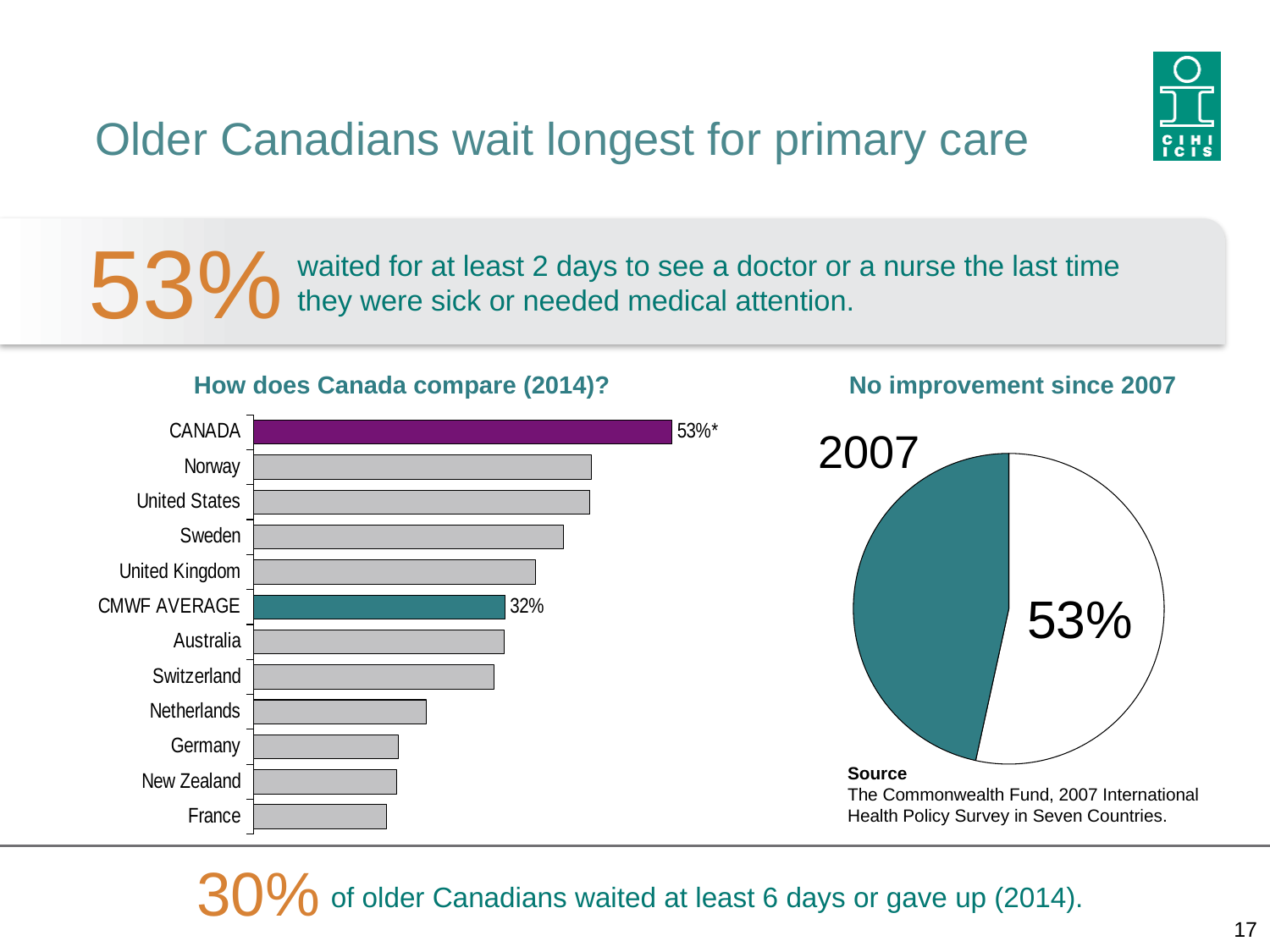

# Older Canadians wait longest for primary care
53%

waited for at least 2 days to see a doctor or a nurse the last time
they were sick or needed medical attention.
How does Canada compare (2014)?
No improvement since 2007

### Chart

| Category |  |
|---|---|
| France | 0.16789 |
| New Zealand | 0.18152 |
| Germany | 0.183 |
| Netherlands | 0.21837 |
| Switzerland | 0.30399 |
| Australia | 0.3175 |
| CMWF AVERAGE | 0.31848 |
| United Kingdom | 0.35639 |
| Sweden | 0.39211 |
| United States | 0.42556 |
| Norway | 0.42739 |
| CANADA | 0.52961 |
2007

### Chart

| Category | 2007 | 2010 | 2013 | 2014 |
|---|---|---|---|---|
| 2 or more days | 0.5341999999999999 | 0.5070999999999999 | 0.5418999999999999 | 0.5295000000000001 |
| not | 0.4658000000000001 | 0.4929000000000001 | 0.45810000000000006 | 0.4704999999999999 |
53%
Source
The Commonwealth Fund, 2007 International Health Policy Survey in Seven Countries.
30%
of older Canadians waited at least 6 days or gave up (2014).
17